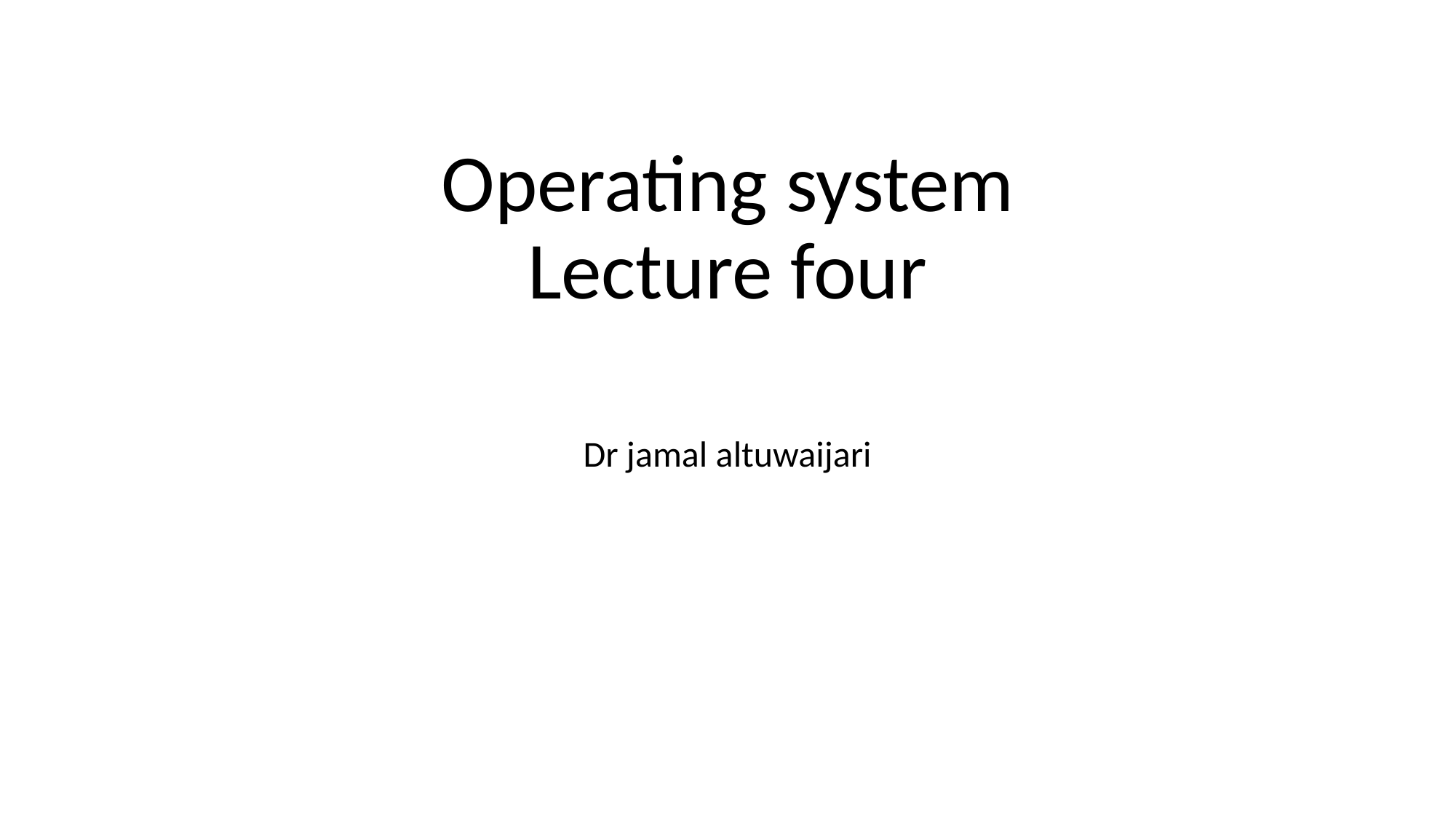

# Operating system Lecture four
Dr jamal altuwaijari